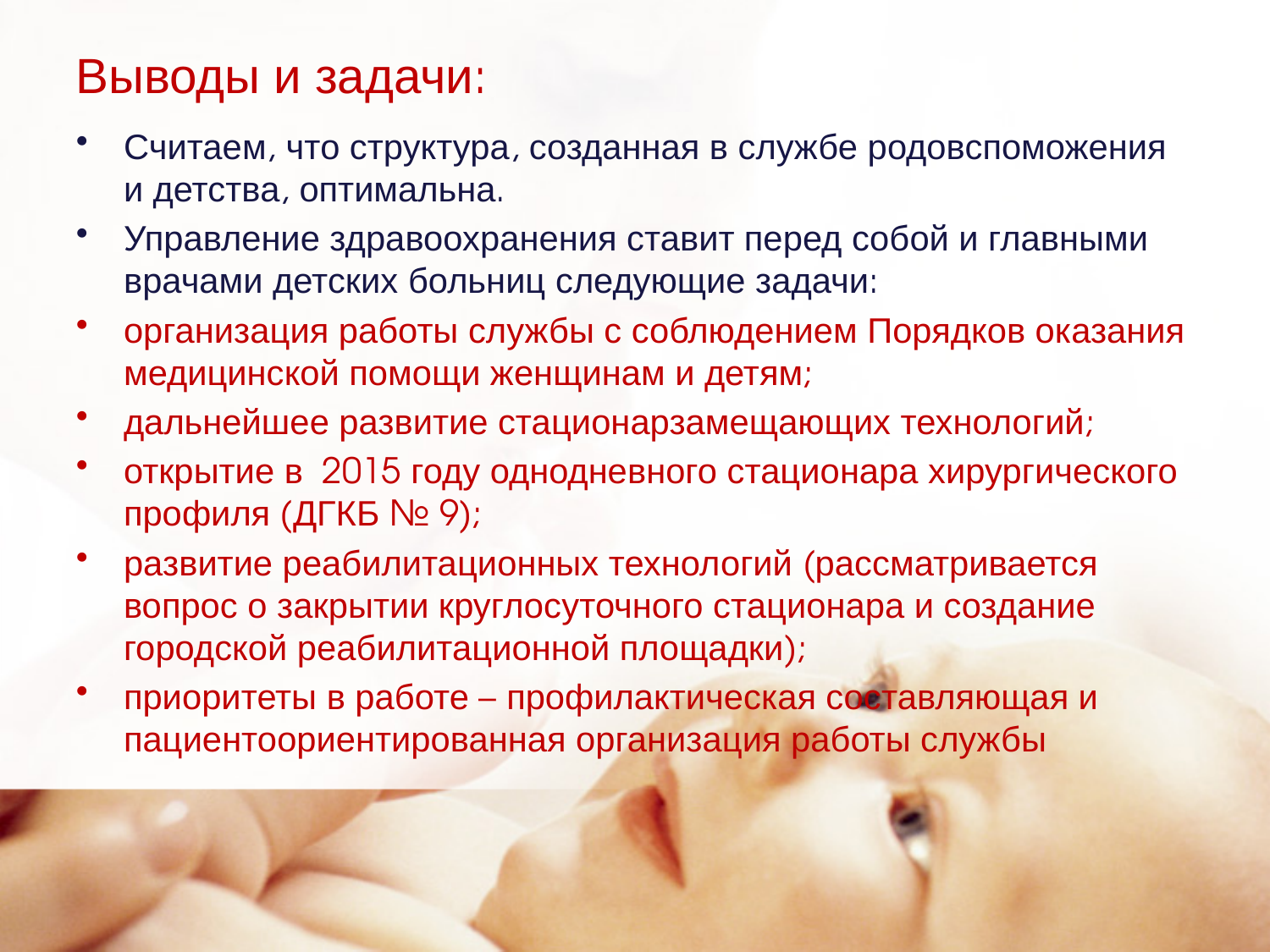

# Выводы и задачи:
Считаем, что структура, созданная в службе родовспоможения и детства, оптимальна.
Управление здравоохранения ставит перед собой и главными врачами детских больниц следующие задачи:
организация работы службы с соблюдением Порядков оказания медицинской помощи женщинам и детям;
дальнейшее развитие стационарзамещающих технологий;
открытие в  2015 году однодневного стационара хирургического профиля (ДГКБ № 9);
развитие реабилитационных технологий (рассматривается вопрос о закрытии круглосуточного стационара и создание городской реабилитационной площадки);
приоритеты в работе – профилактическая составляющая и пациентоориентированная организация работы службы